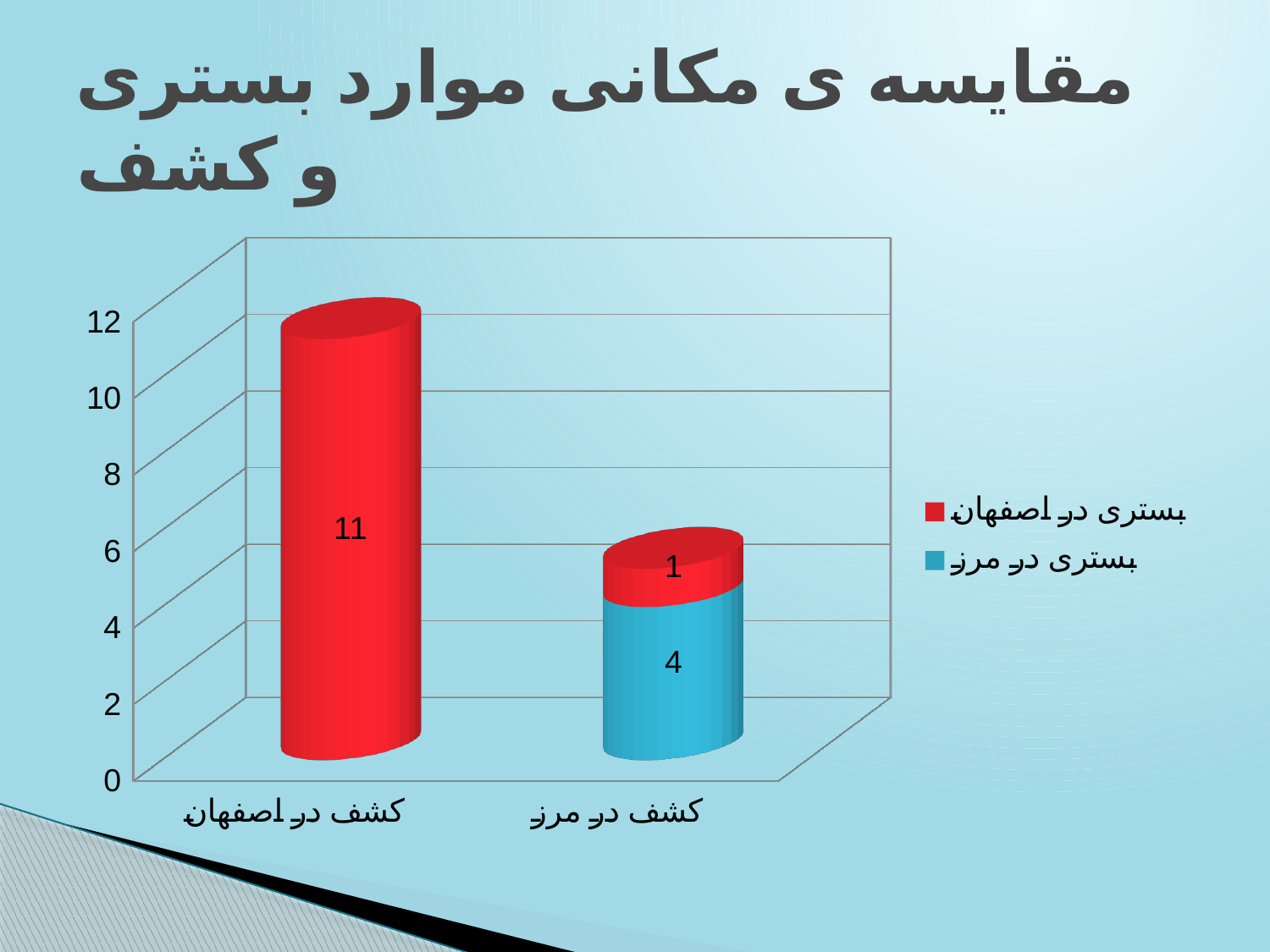

# مقایسه ی مکانی موارد بستری و کشف

[unsupported chart]